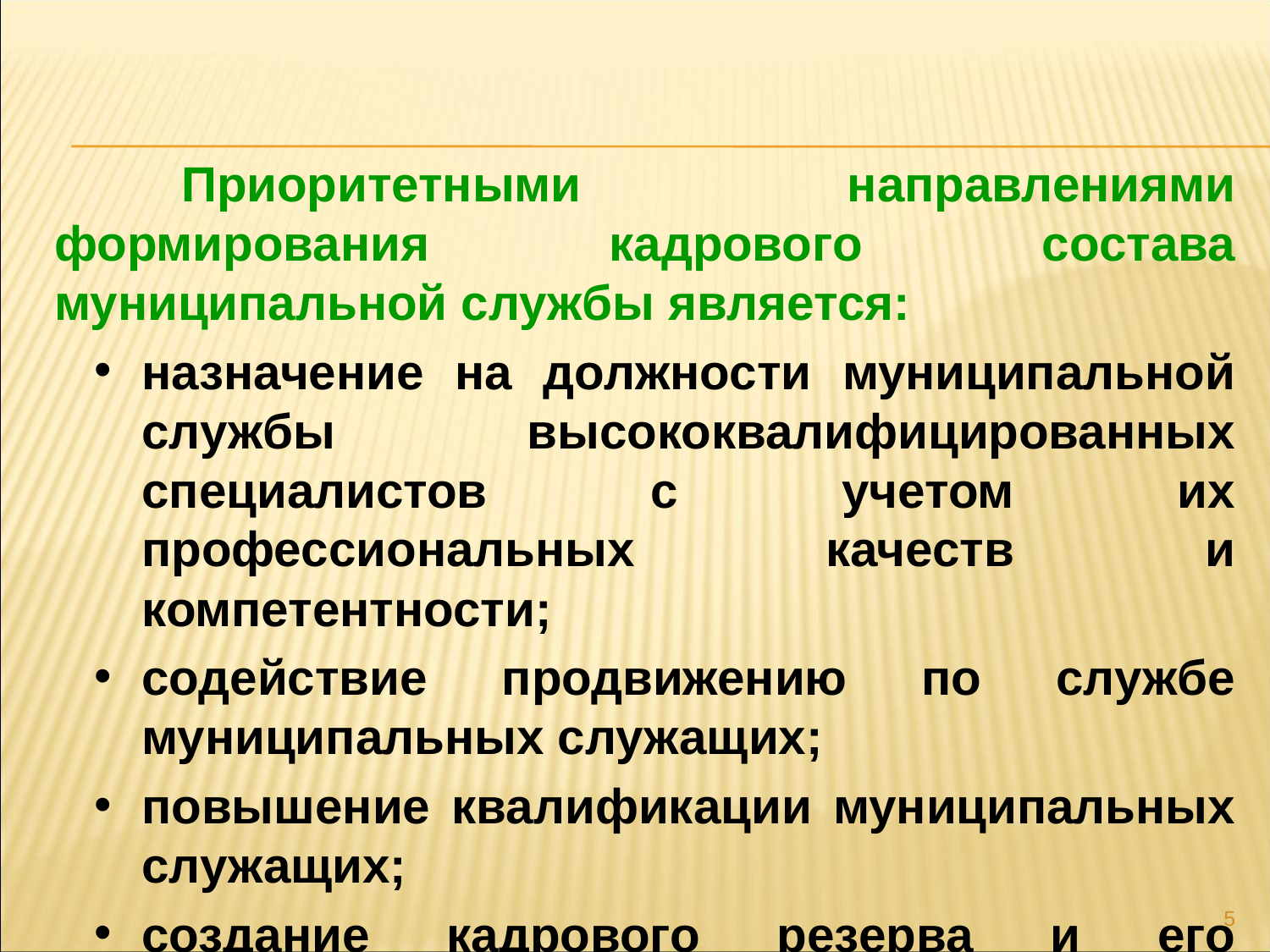

Приоритетными направлениями формирования кадрового состава муниципальной службы является:
назначение на должности муниципальной службы высококвалифицированных специалистов с учетом их профессиональных качеств и компетентности;
содействие продвижению по службе муниципальных служащих;
повышение квалификации муниципальных служащих;
создание кадрового резерва и его эффективное использование;
5